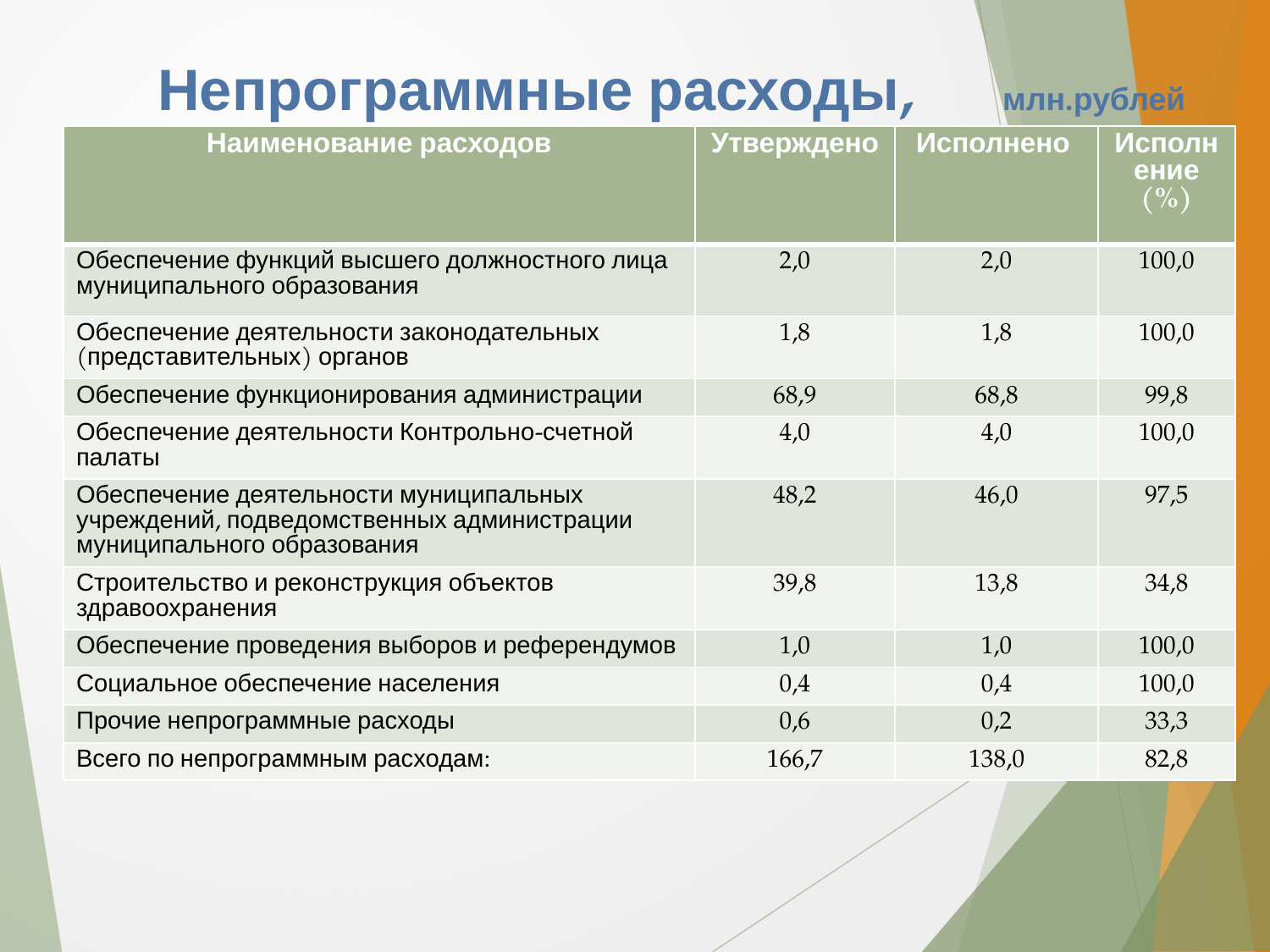

# Непрограммные расходы,      млн.рублей
| Наименование расходов | Утверждено | Исполнено | Исполнение (%) |
| --- | --- | --- | --- |
| Обеспечение функций высшего должностного лица муниципального образования | 2,0 | 2,0 | 100,0 |
| Обеспечение деятельности законодательных (представительных) органов | 1,8 | 1,8 | 100,0 |
| Обеспечение функционирования администрации | 68,9 | 68,8 | 99,8 |
| Обеспечение деятельности Контрольно-счетной палаты | 4,0 | 4,0 | 100,0 |
| Обеспечение деятельности муниципальных учреждений, подведомственных администрации муниципального образования | 48,2 | 46,0 | 97,5 |
| Строительство и реконструкция объектов здравоохранения | 39,8 | 13,8 | 34,8 |
| Обеспечение проведения выборов и референдумов | 1,0 | 1,0 | 100,0 |
| Социальное обеспечение населения | 0,4 | 0,4 | 100,0 |
| Прочие непрограммные расходы | 0,6 | 0,2 | 33,3 |
| Всего по непрограммным расходам: | 166,7 | 138,0 | 82,8 |